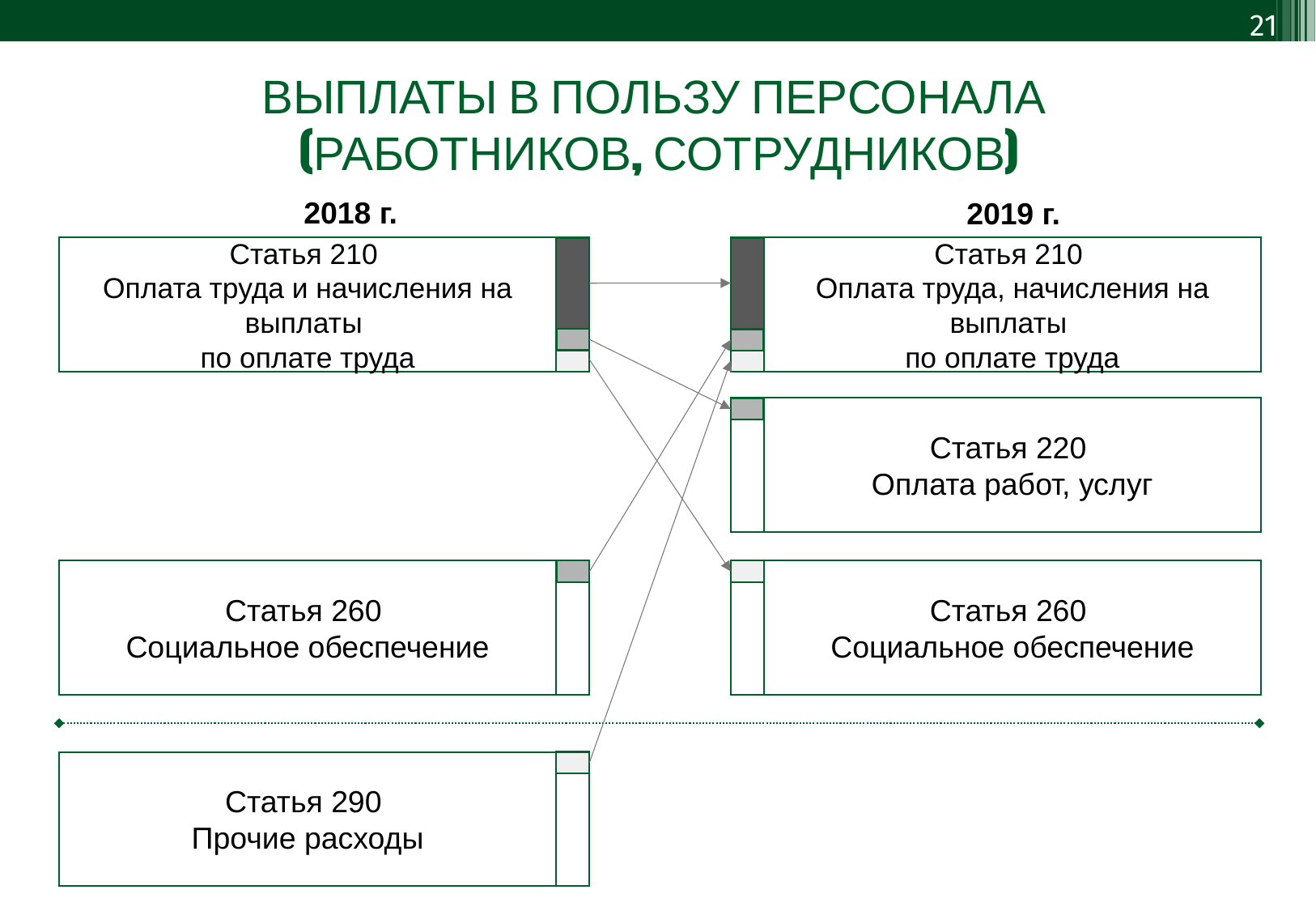

ВЫПЛАТЫ В ПОЛЬЗУ ПЕРСОНАЛА
(РАБОТНИКОВ, СОТРУДНИКОВ)
2018 г.
2019 г.
Статья 210
Оплата труда и начисления на выплаты
по оплате труда

Статья 210
Оплата труда, начисления на выплаты
по оплате труда

Статья 220
Оплата работ, услуг

Статья 260
Социальное обеспечение

Статья 260
Социальное обеспечение

Статья 290
Прочие расходы